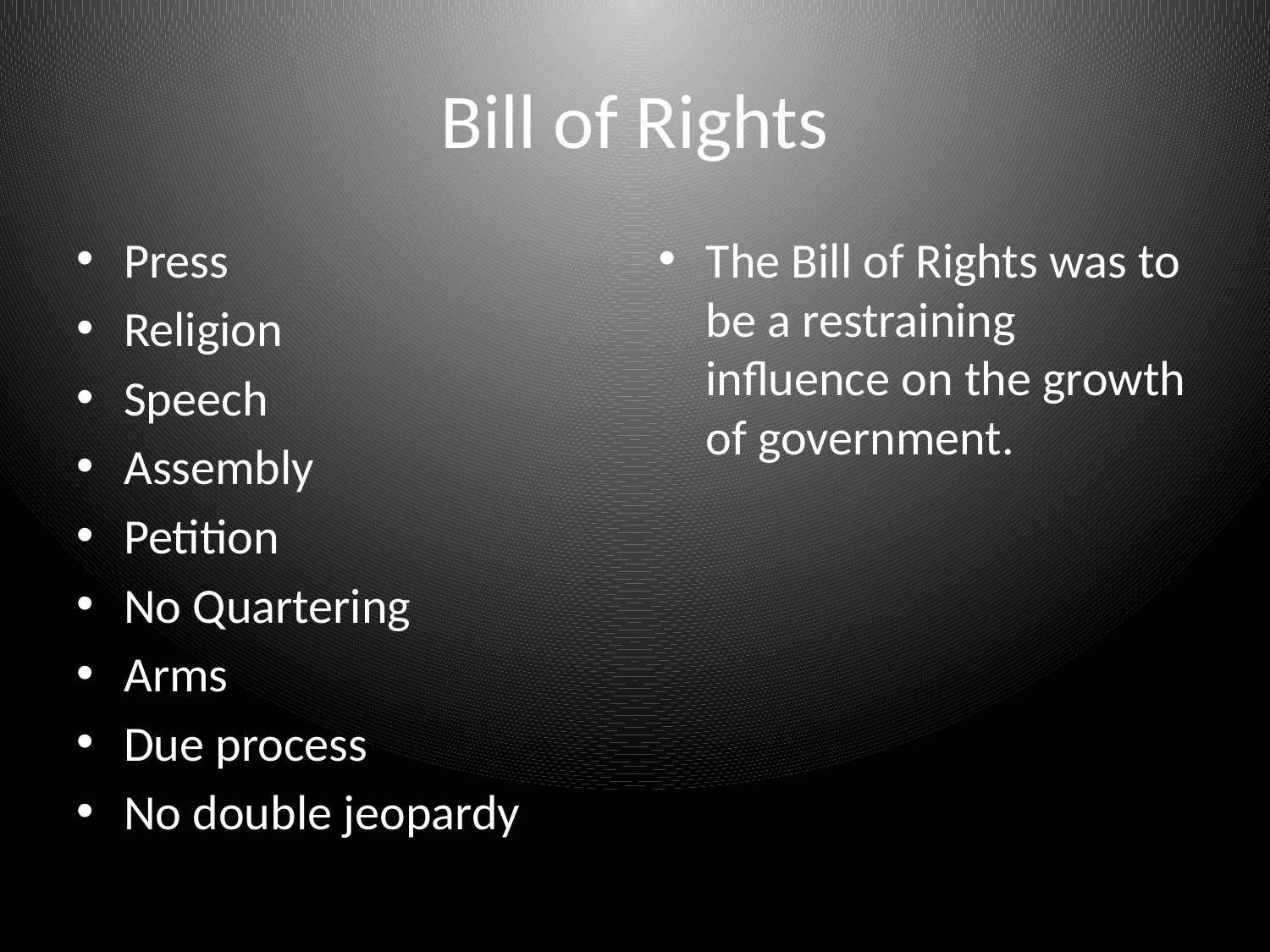

# Bill of Rights
Press
Religion
Speech
Assembly
Petition
No Quartering
Arms
Due process
No double jeopardy
The Bill of Rights was to be a restraining influence on the growth of government.